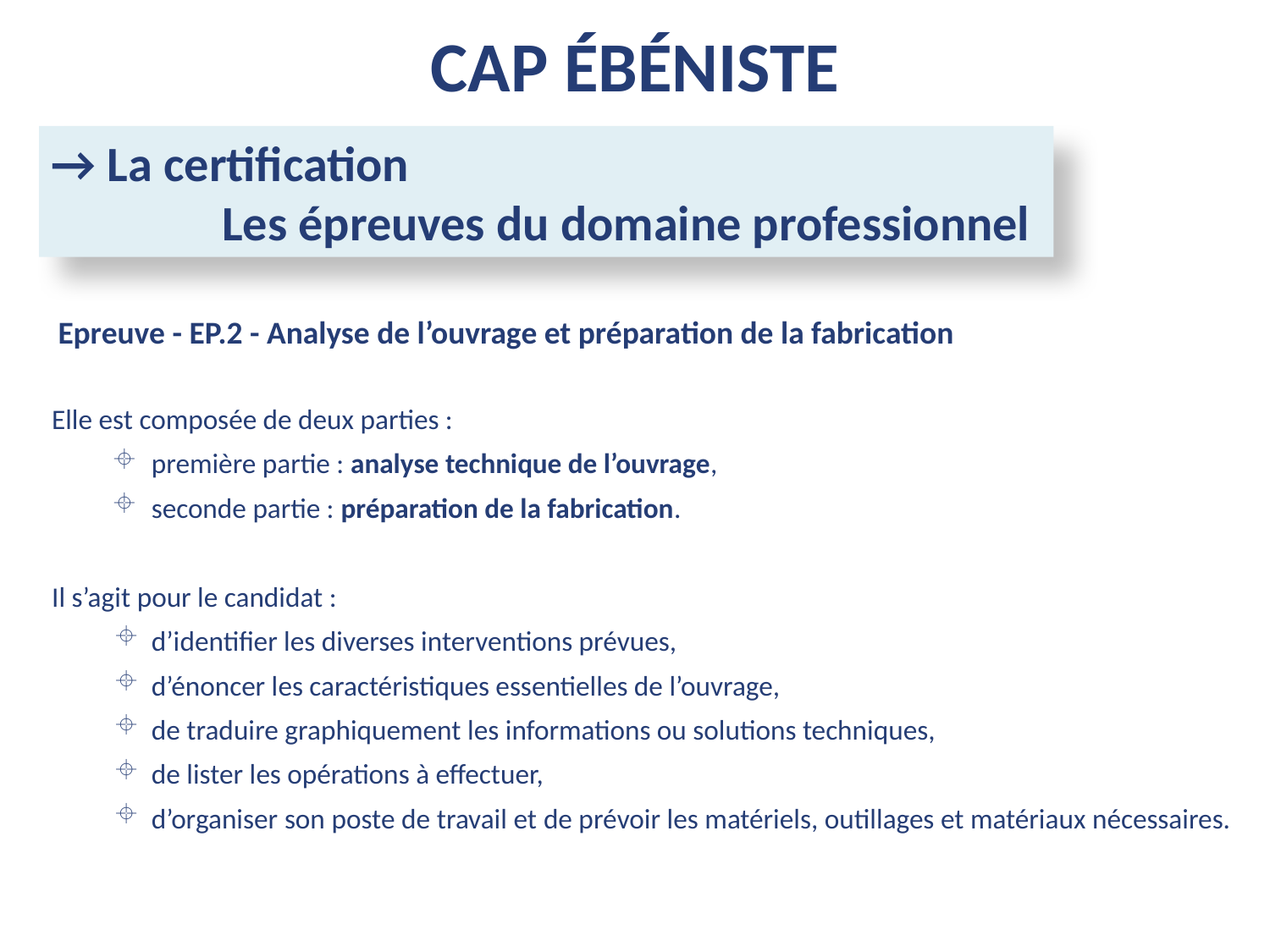

CAP ébéniste
→ La certification
Les épreuves du domaine professionnel
 Epreuve - EP.2 - Analyse de l’ouvrage et préparation de la fabrication

Elle est composée de deux parties :
première partie : analyse technique de l’ouvrage,
seconde partie : préparation de la fabrication.

Il s’agit pour le candidat :
d’identifier les diverses interventions prévues,
d’énoncer les caractéristiques essentielles de l’ouvrage,
de traduire graphiquement les informations ou solutions techniques,
de lister les opérations à effectuer,
d’organiser son poste de travail et de prévoir les matériels, outillages et matériaux nécessaires.